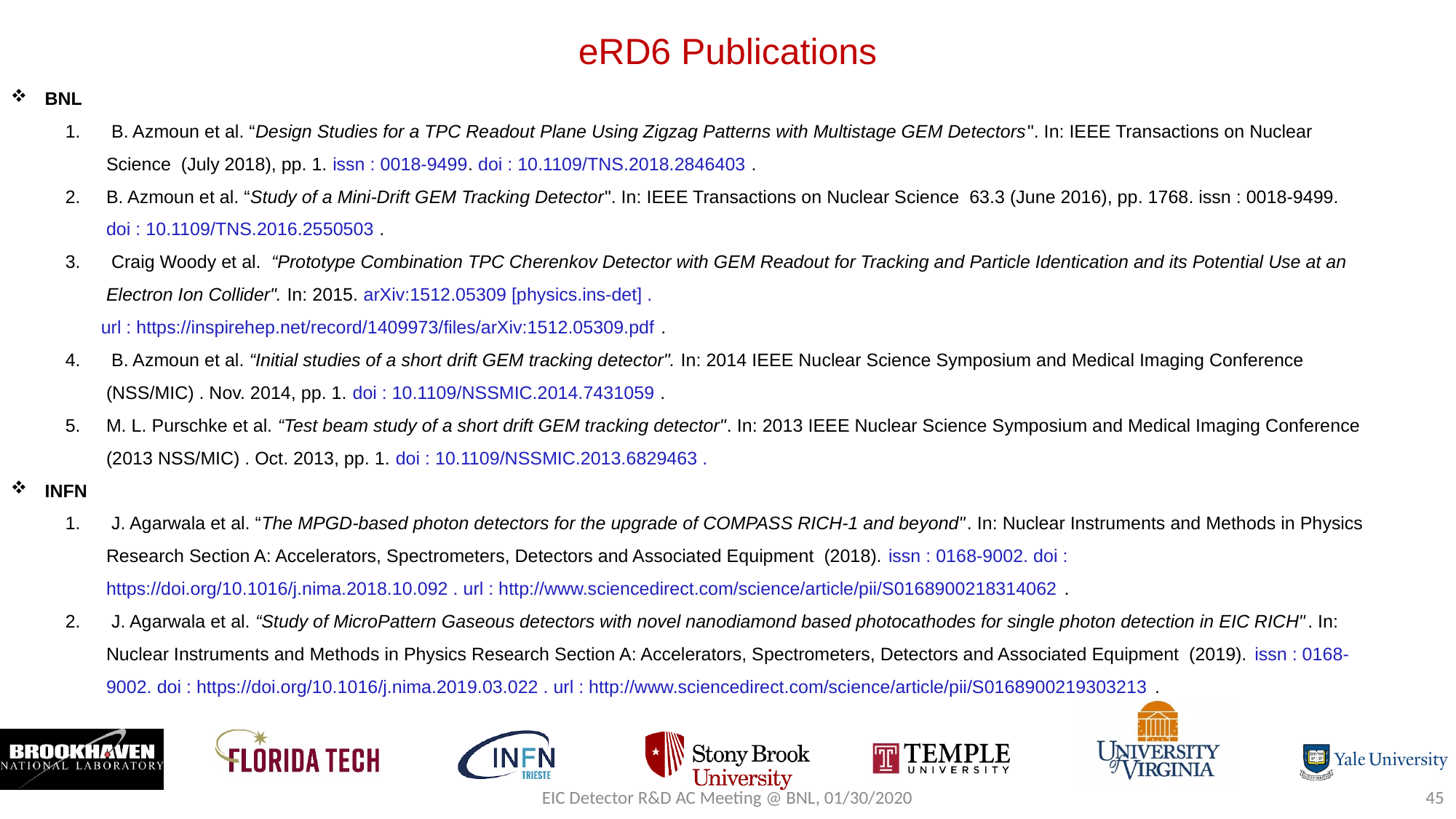

eRD6 Publications
BNL
 B. Azmoun et al. “Design Studies for a TPC Readout Plane Using Zigzag Patterns with Multistage GEM Detectors". In: IEEE Transactions on Nuclear Science  (July 2018), pp. 1. issn : 0018-9499. doi : 10.1109/TNS.2018.2846403 .
B. Azmoun et al. “Study of a Mini-Drift GEM Tracking Detector". In: IEEE Transactions on Nuclear Science  63.3 (June 2016), pp. 1768. issn : 0018-9499. doi : 10.1109/TNS.2016.2550503 .
 Craig Woody et al.  “Prototype Combination TPC Cherenkov Detector with GEM Readout for Tracking and Particle Identication and its Potential Use at an Electron Ion Collider". In: 2015. arXiv:1512.05309 [physics.ins-det] .
       url : https://inspirehep.net/record/1409973/files/arXiv:1512.05309.pdf .
 B. Azmoun et al. “Initial studies of a short drift GEM tracking detector". In: 2014 IEEE Nuclear Science Symposium and Medical Imaging Conference (NSS/MIC) . Nov. 2014, pp. 1. doi : 10.1109/NSSMIC.2014.7431059 .
M. L. Purschke et al. “Test beam study of a short drift GEM tracking detector". In: 2013 IEEE Nuclear Science Symposium and Medical Imaging Conference (2013 NSS/MIC) . Oct. 2013, pp. 1. doi : 10.1109/NSSMIC.2013.6829463 .
INFN
 J. Agarwala et al. “The MPGD-based photon detectors for the upgrade of COMPASS RICH-1 and beyond". In: Nuclear Instruments and Methods in Physics Research Section A: Accelerators, Spectrometers, Detectors and Associated Equipment  (2018). issn : 0168-9002. doi : https://doi.org/10.1016/j.nima.2018.10.092 . url : http://www.sciencedirect.com/science/article/pii/S0168900218314062 .
 J. Agarwala et al. “Study of MicroPattern Gaseous detectors with novel nanodiamond based photocathodes for single photon detection in EIC RICH". In: Nuclear Instruments and Methods in Physics Research Section A: Accelerators, Spectrometers, Detectors and Associated Equipment  (2019). issn : 0168-9002. doi : https://doi.org/10.1016/j.nima.2019.03.022 . url : http://www.sciencedirect.com/science/article/pii/S0168900219303213 .
EIC Detector R&D AC Meeting @ BNL, 01/30/2020
45